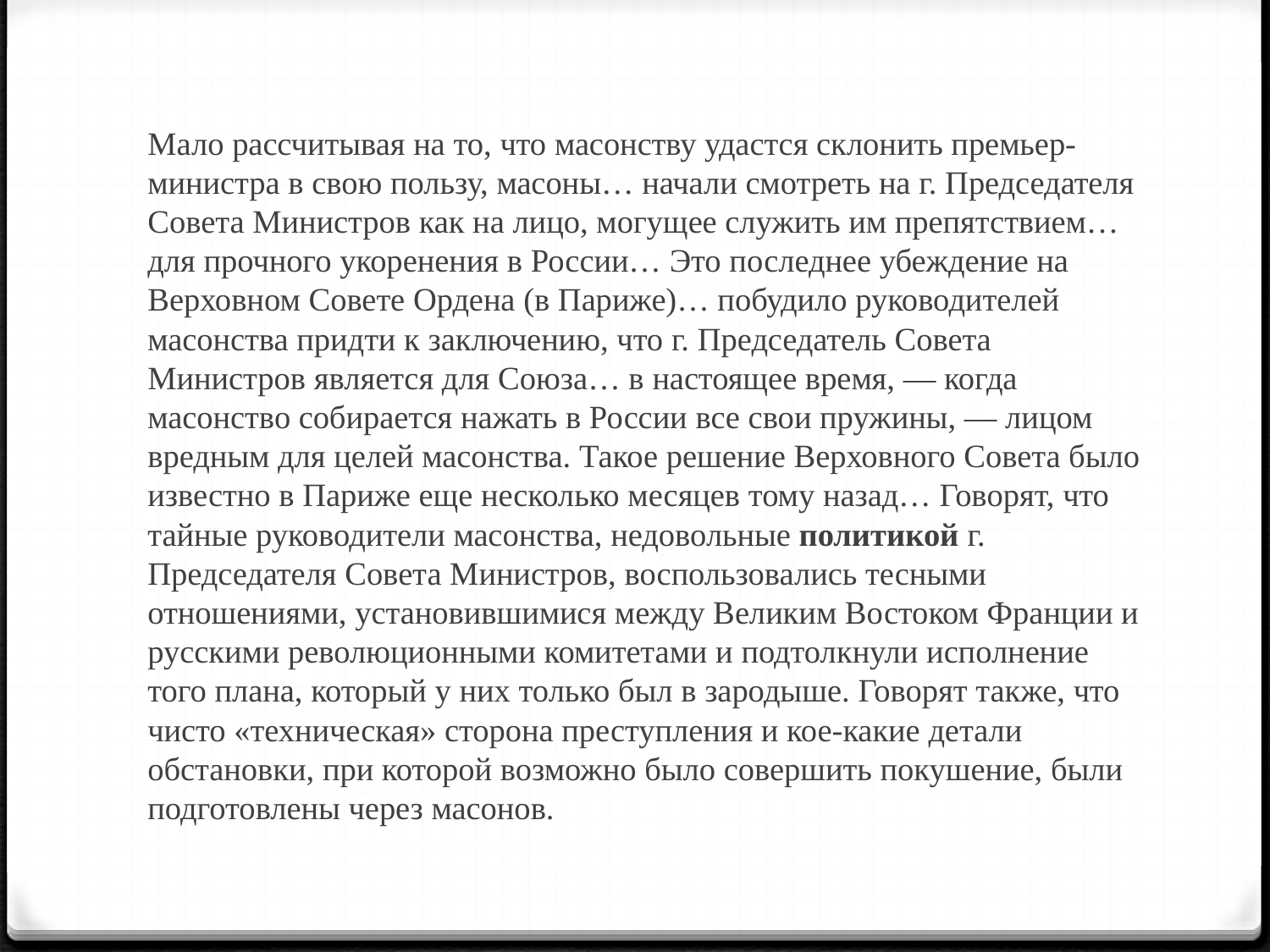

Мало рассчитывая на то, что масонству удастся склонить премьер-министра в свою пользу, масоны… начали смотреть на г. Председателя Совета Министров как на лицо, могущее служить им препятствием… для прочного укоренения в России… Это последнее убеждение на Верховном Совете Ордена (в Париже)… побудило руководителей масонства придти к заключению, что г. Председатель Совета Министров является для Союза… в настоящее время, — когда масонство собирается нажать в России все свои пружины, — лицом вредным для целей масонства. Такое решение Верховного Совета было известно в Париже еще несколько месяцев тому назад… Говорят, что тайные руководители масонства, недовольные политикой г. Председателя Совета Министров, воспользовались тесными отношениями, установившимися между Великим Востоком Франции и русскими революционными комитетами и подтолкнули исполнение того плана, который у них только был в зародыше. Говорят также, что чисто «техническая» сторона преступления и кое-какие детали обстановки, при которой возможно было совершить покушение, были подготовлены через масонов.